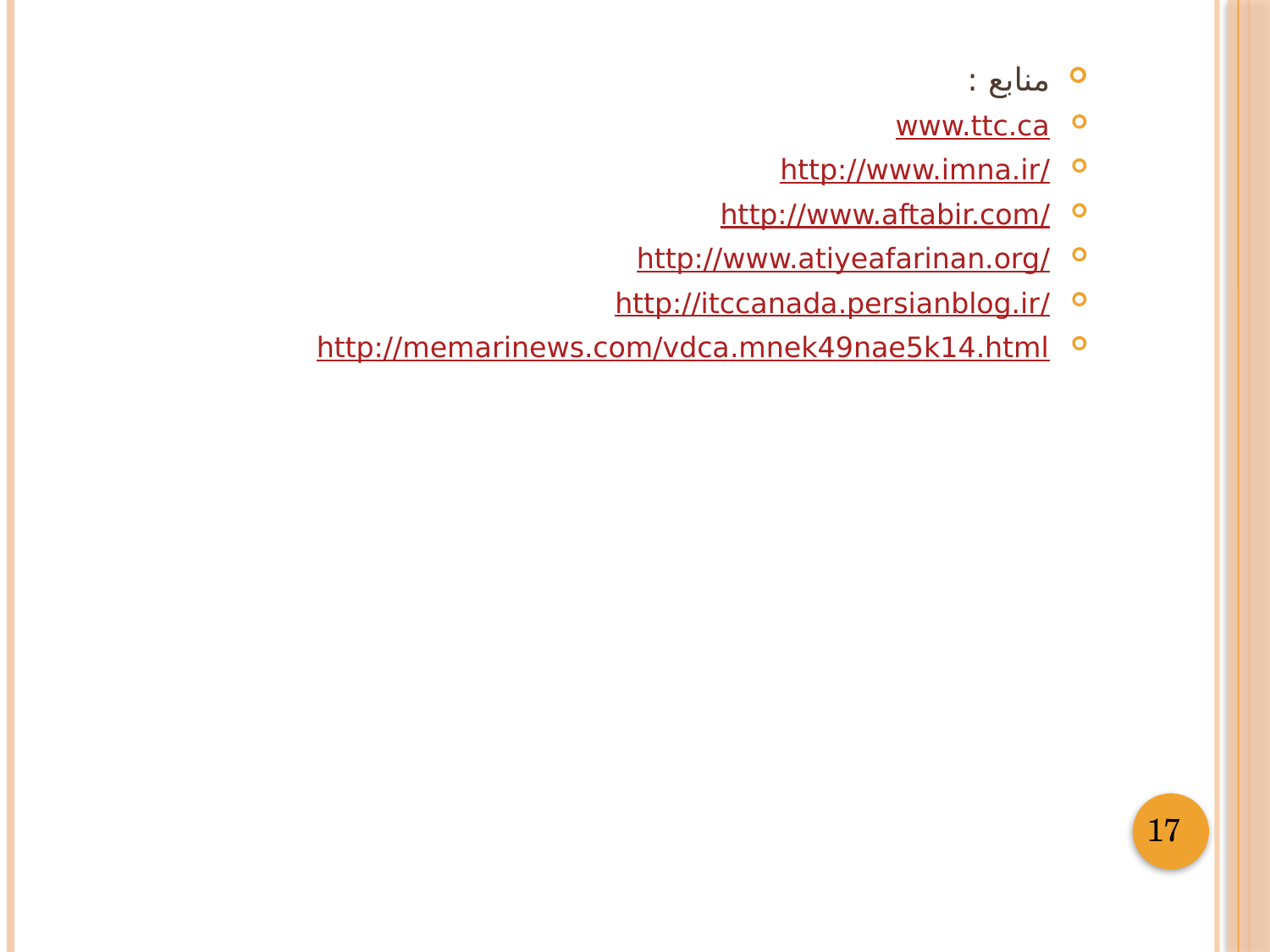

منابع :
www.ttc.ca
http://www.imna.ir/
http://www.aftabir.com/
http://www.atiyeafarinan.org/
http://itccanada.persianblog.ir/
http://memarinews.com/vdca.mnek49nae5k14.html

17